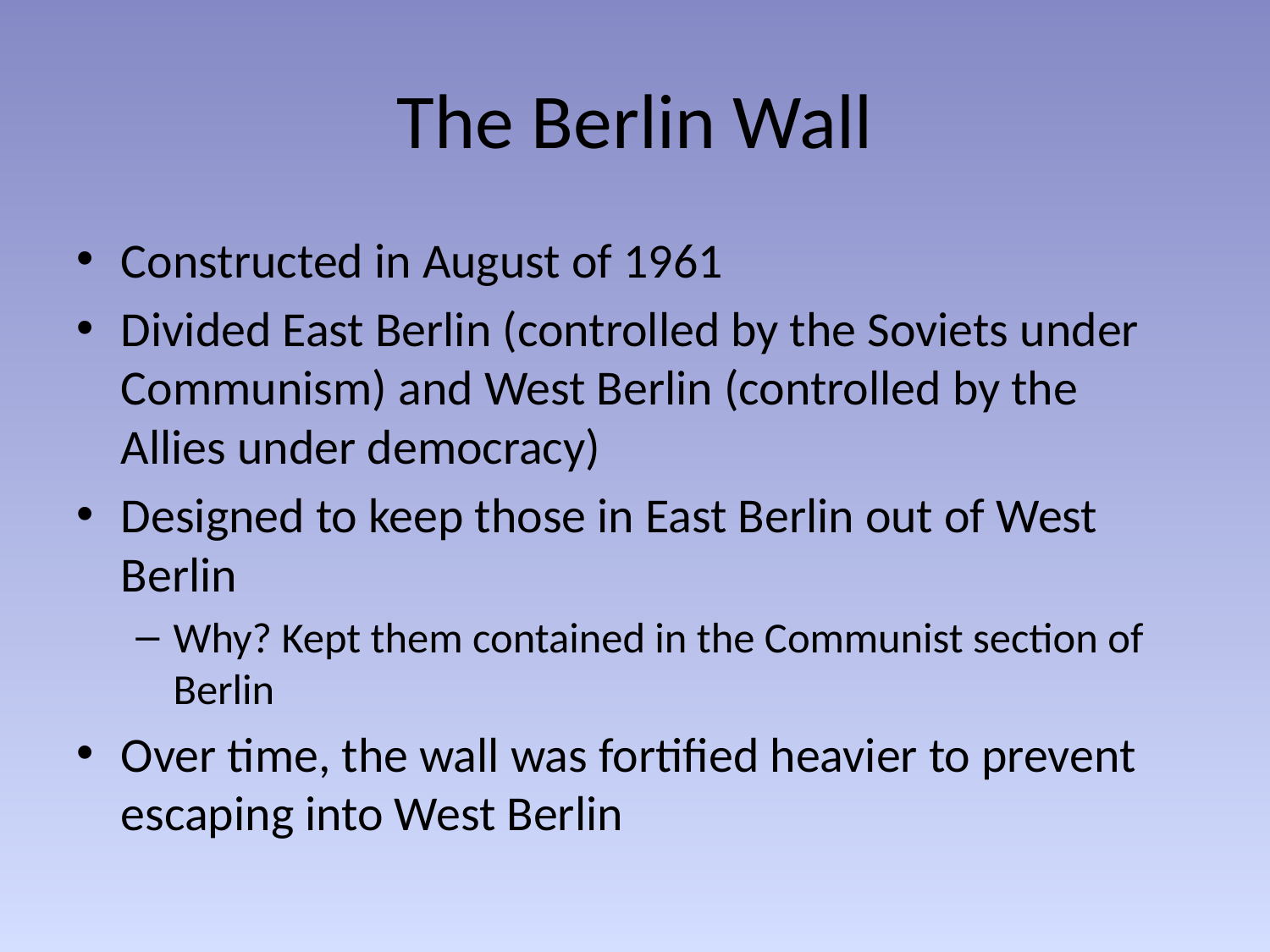

# The Berlin Wall
Constructed in August of 1961
Divided East Berlin (controlled by the Soviets under Communism) and West Berlin (controlled by the Allies under democracy)
Designed to keep those in East Berlin out of West Berlin
Why? Kept them contained in the Communist section of Berlin
Over time, the wall was fortified heavier to prevent escaping into West Berlin